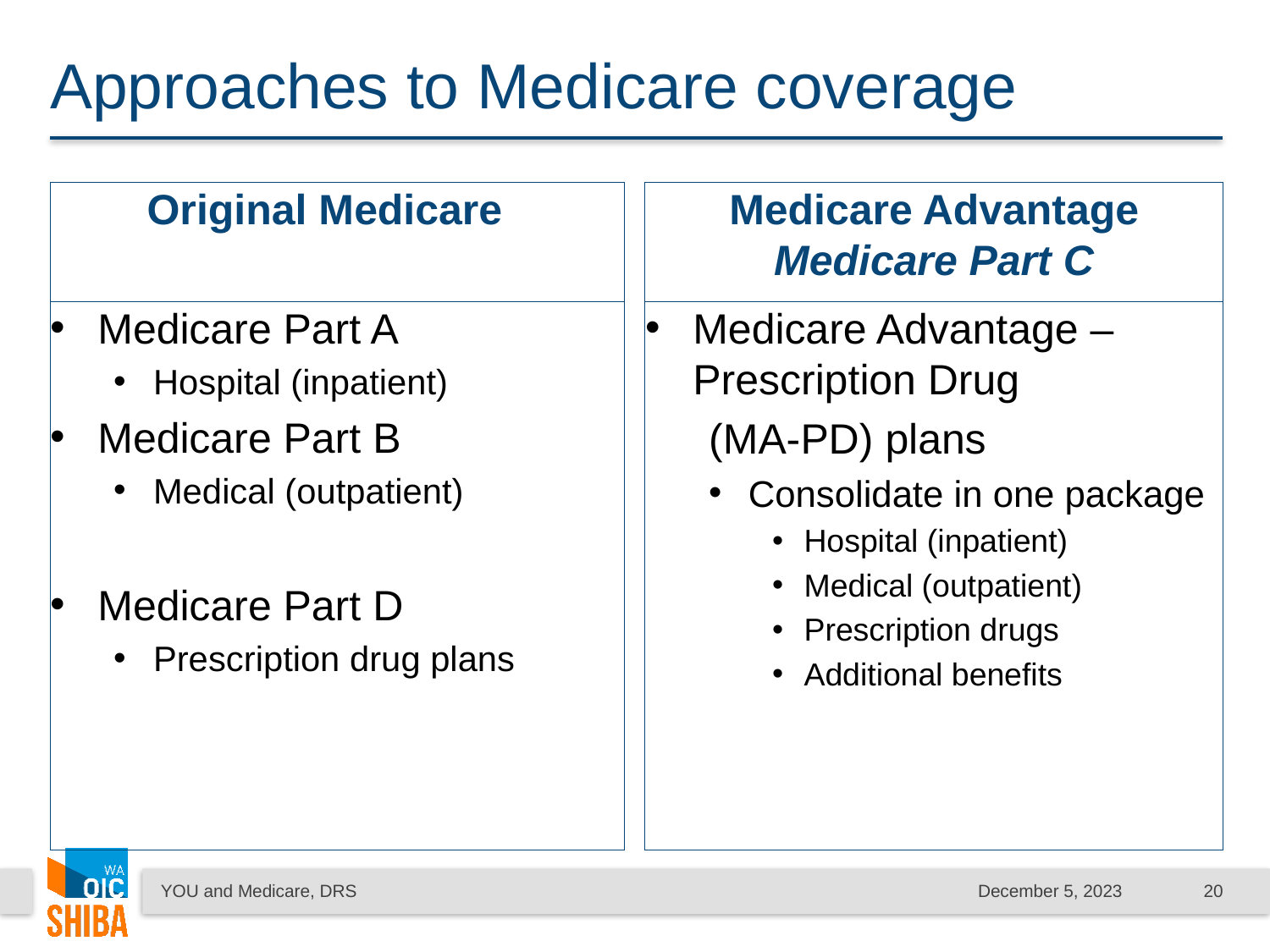

# Approaches to Medicare coverage
Medicare Advantage
Medicare Part C
Original Medicare
Medicare Part A
Hospital (inpatient)
Medicare Part B
Medical (outpatient)

Medicare Part D
Prescription drug plans
Medicare Advantage – Prescription Drug
(MA-PD) plans
Consolidate in one package
Hospital (inpatient)
Medical (outpatient)
Prescription drugs
Additional benefits
YOU and Medicare, DRS
December 5, 2023
20